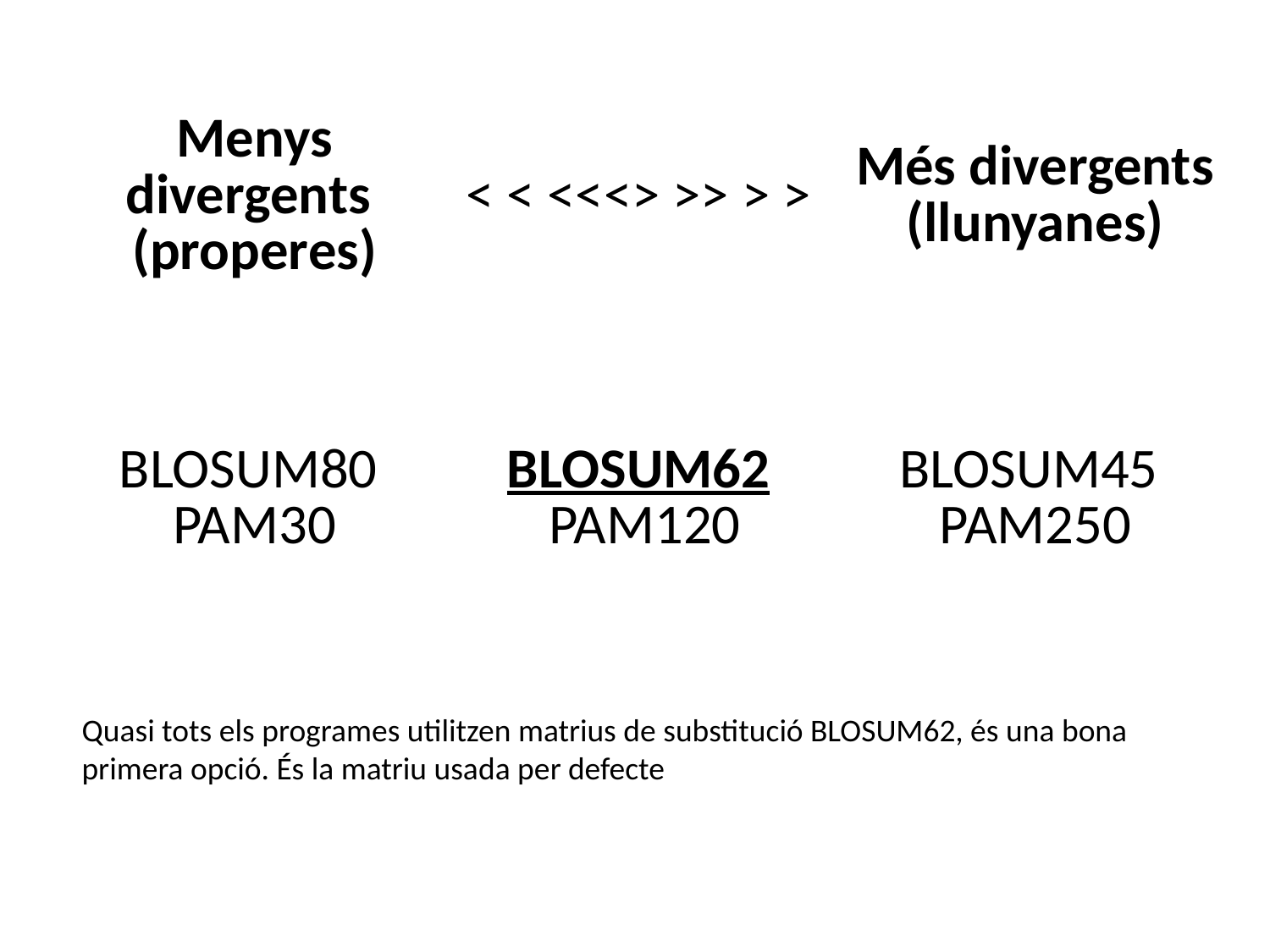

| Menys divergents (properes) | < < <<<> >> > > | Més divergents (llunyanes) |
| --- | --- | --- |
| BLOSUM80 PAM30 | BLOSUM62 PAM120 | BLOSUM45 PAM250 |
Quasi tots els programes utilitzen matrius de substitució BLOSUM62, és una bona primera opció. És la matriu usada per defecte